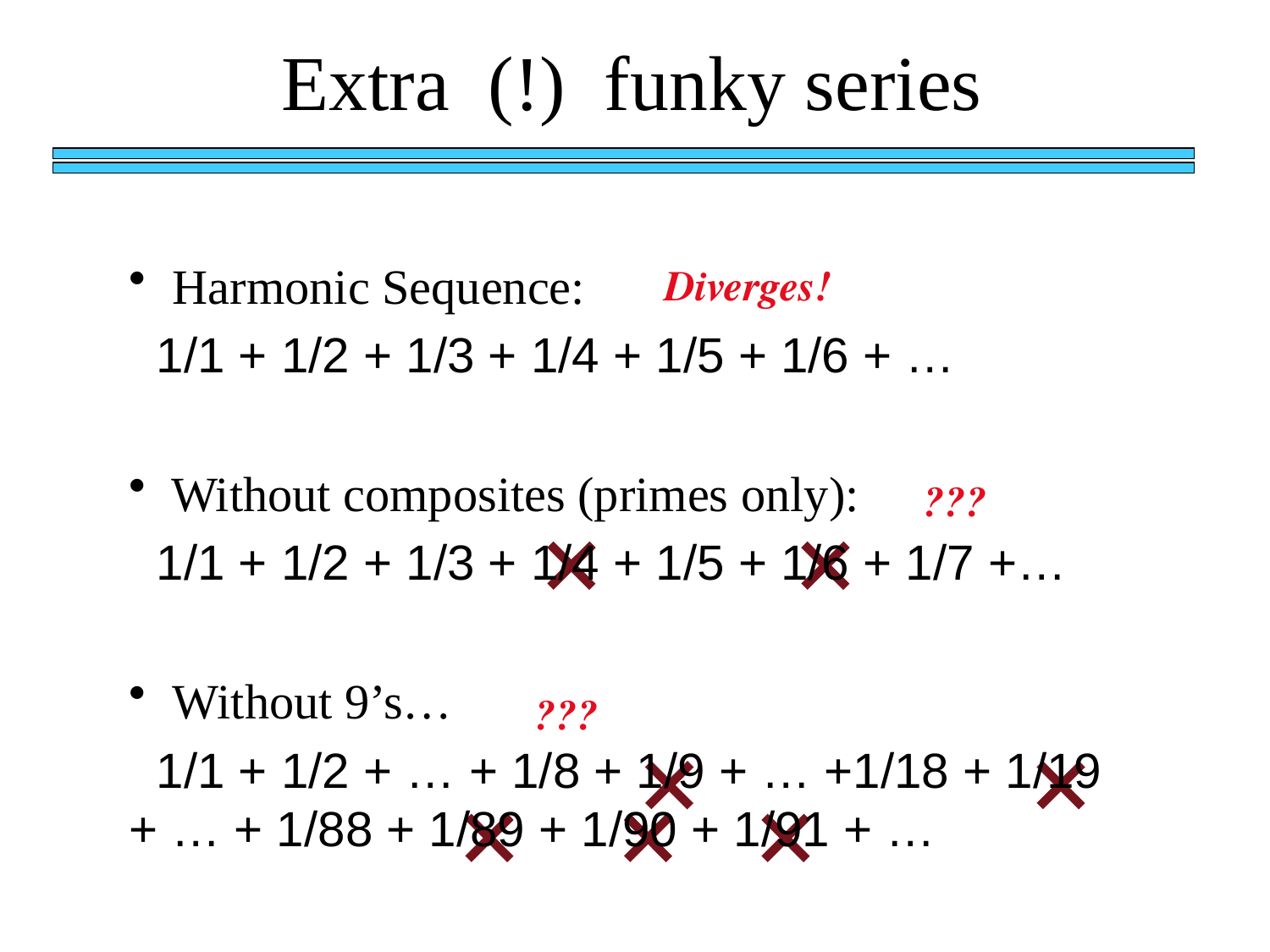

# Extra  (!)  funky series

 Harmonic Sequence:
  1/1 + 1/2 + 1/3 + 1/4 + 1/5 + 1/6 + …

 Without composites (primes only):
  1/1 + 1/2 + 1/3 + 1/4 + 1/5 + 1/6 + 1/7 +…

 Without 9’s…
  1/1 + 1/2 + … + 1/8 + 1/9 + … +1/18 + 1/19 + … + 1/88 + 1/89 + 1/90 + 1/91 + …
Diverges!
???

???